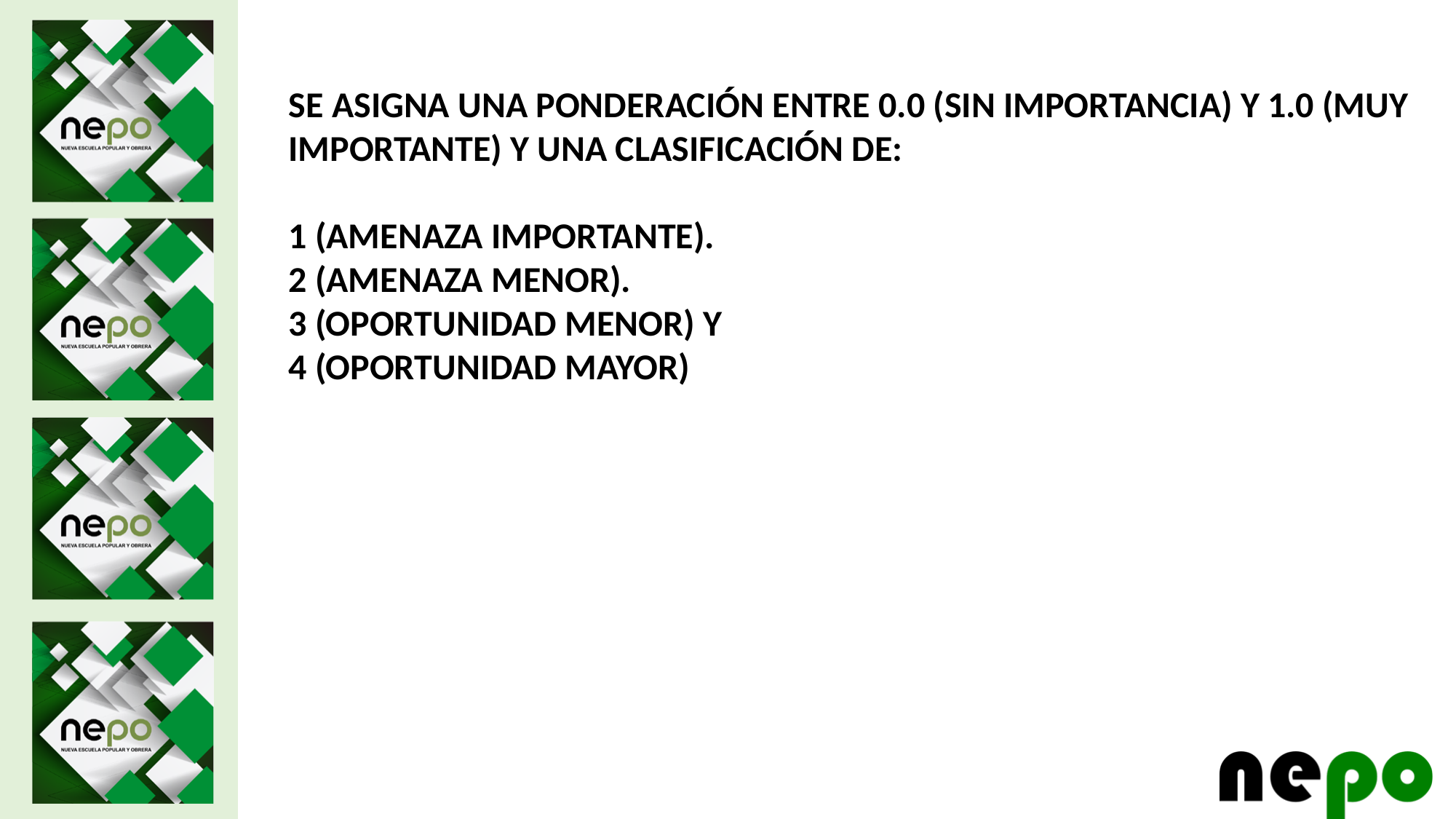

SE ASIGNA UNA PONDERACIÓN ENTRE 0.0 (SIN IMPORTANCIA) Y 1.0 (MUY IMPORTANTE) Y UNA CLASIFICACIÓN DE:

1 (AMENAZA IMPORTANTE).
2 (AMENAZA MENOR).
3 (OPORTUNIDAD MENOR) Y
4 (OPORTUNIDAD MAYOR)